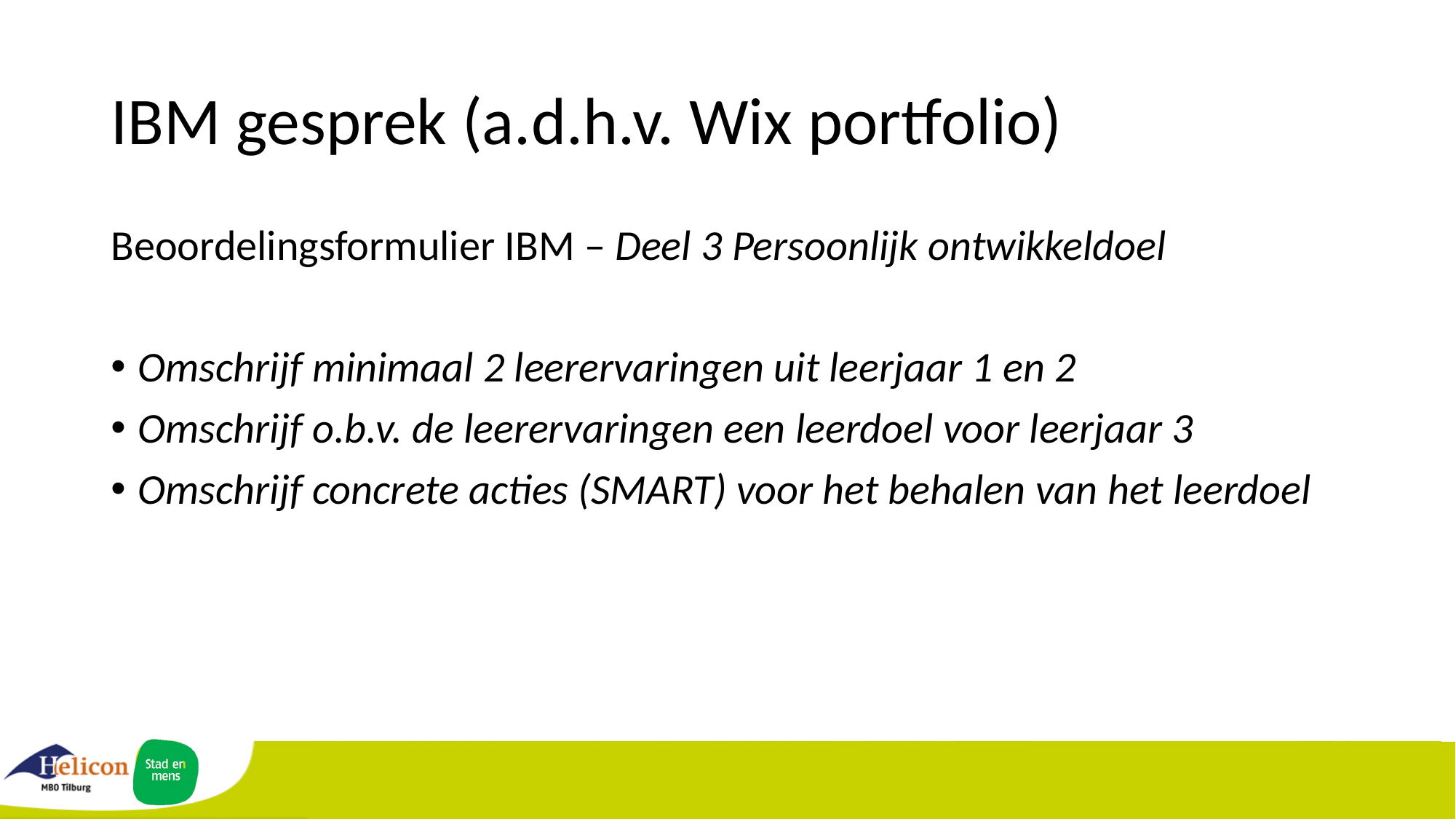

# IBM gesprek (a.d.h.v. Wix portfolio)
Beoordelingsformulier IBM – Deel 3 Persoonlijk ontwikkeldoel

Omschrijf minimaal 2 leerervaringen uit leerjaar 1 en 2
Omschrijf o.b.v. de leerervaringen een leerdoel voor leerjaar 3
Omschrijf concrete acties (SMART) voor het behalen van het leerdoel